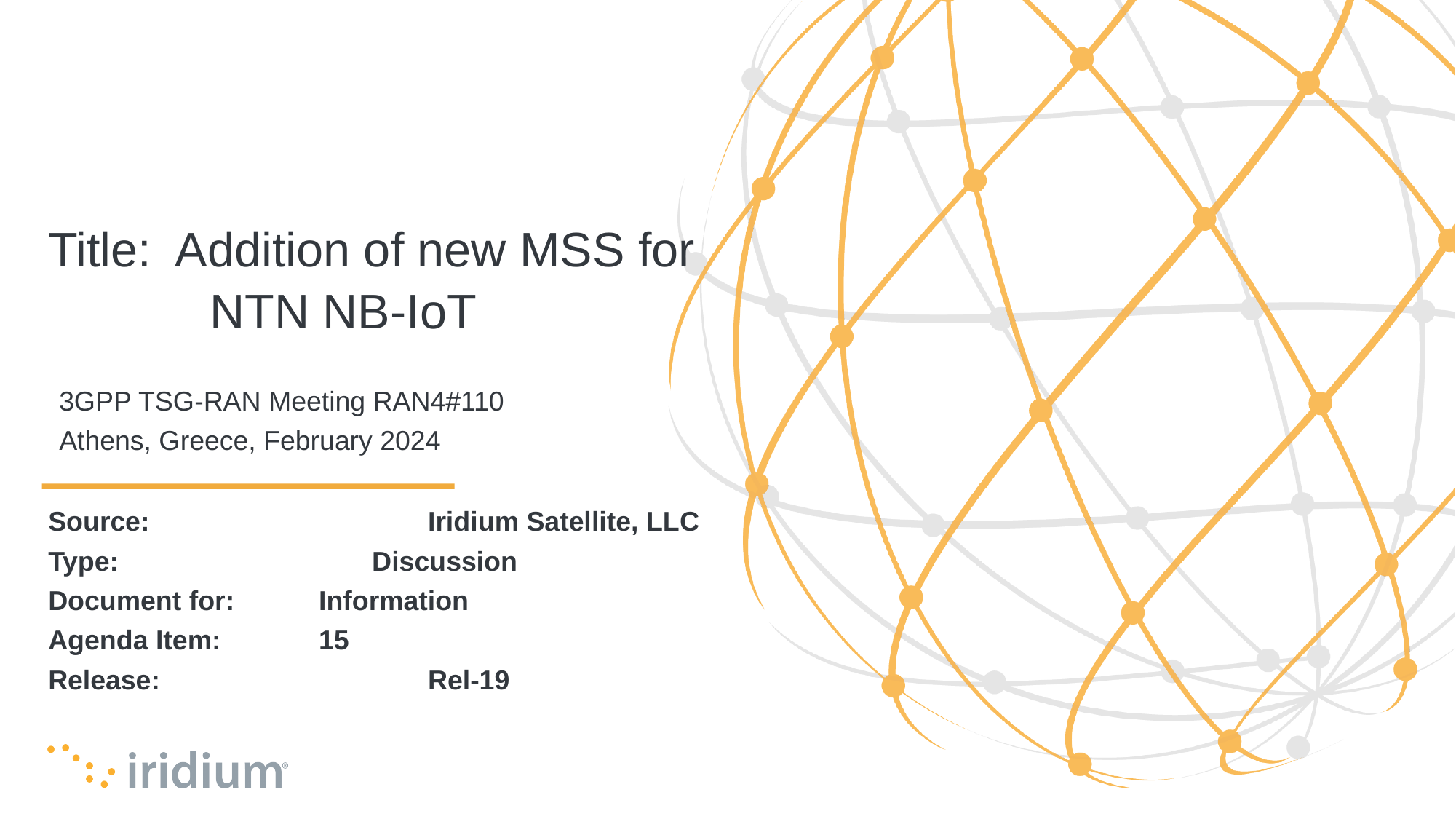

# Title:  Addition of new MSS for NTN NB-IoT
3GPP TSG-RAN Meeting RAN4#110
Athens, Greece, February 2024
Source:			Iridium Satellite, LLC
Type:		       Discussion
Document for:	Information
Agenda Item:	15
Release:			Rel-19